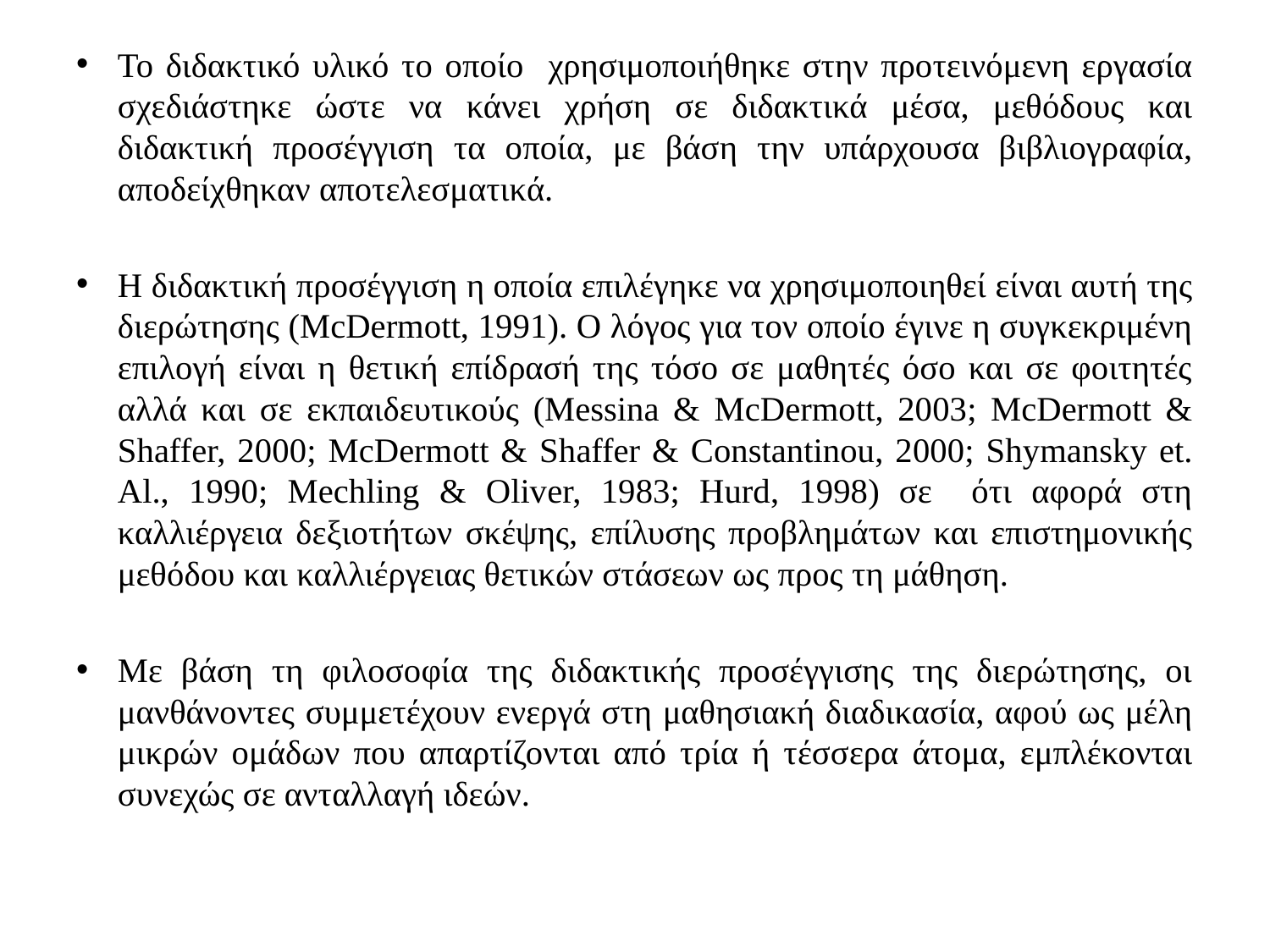

Το διδακτικό υλικό το οποίο  χρησιμοποιήθηκε στην προτεινόμενη εργασία σχεδιάστηκε ώστε να κάνει χρήση σε διδακτικά μέσα, μεθόδους και διδακτική προσέγγιση τα οποία, με βάση την υπάρχουσα βιβλιογραφία, αποδείχθηκαν αποτελεσματικά.

Η διδακτική προσέγγιση η οποία επιλέγηκε να χρησιμοποιηθεί είναι αυτή της διερώτησης (McDermott, 1991). Ο λόγος για τον οποίο έγινε η συγκεκριμένη επιλογή είναι η θετική επίδρασή της τόσο σε μαθητές όσο και σε φοιτητές αλλά και σε εκπαιδευτικούς (Messina & McDermott, 2003; McDermott & Shaffer, 2000; McDermott & Shaffer & Constantinou, 2000; Shymansky et. Al., 1990; Mechling & Oliver, 1983; Hurd, 1998) σε  ότι αφορά στη καλλιέργεια δεξιοτήτων σκέψης, επίλυσης προβλημάτων και επιστημονικής μεθόδου και καλλιέργειας θετικών στάσεων ως προς τη μάθηση.

Με βάση τη φιλοσοφία της διδακτικής προσέγγισης της διερώτησης, οι μανθάνοντες συμμετέχουν ενεργά στη μαθησιακή διαδικασία, αφού ως μέλη μικρών ομάδων που απαρτίζονται από τρία ή τέσσερα άτομα, εμπλέκονται συνεχώς σε ανταλλαγή ιδεών.